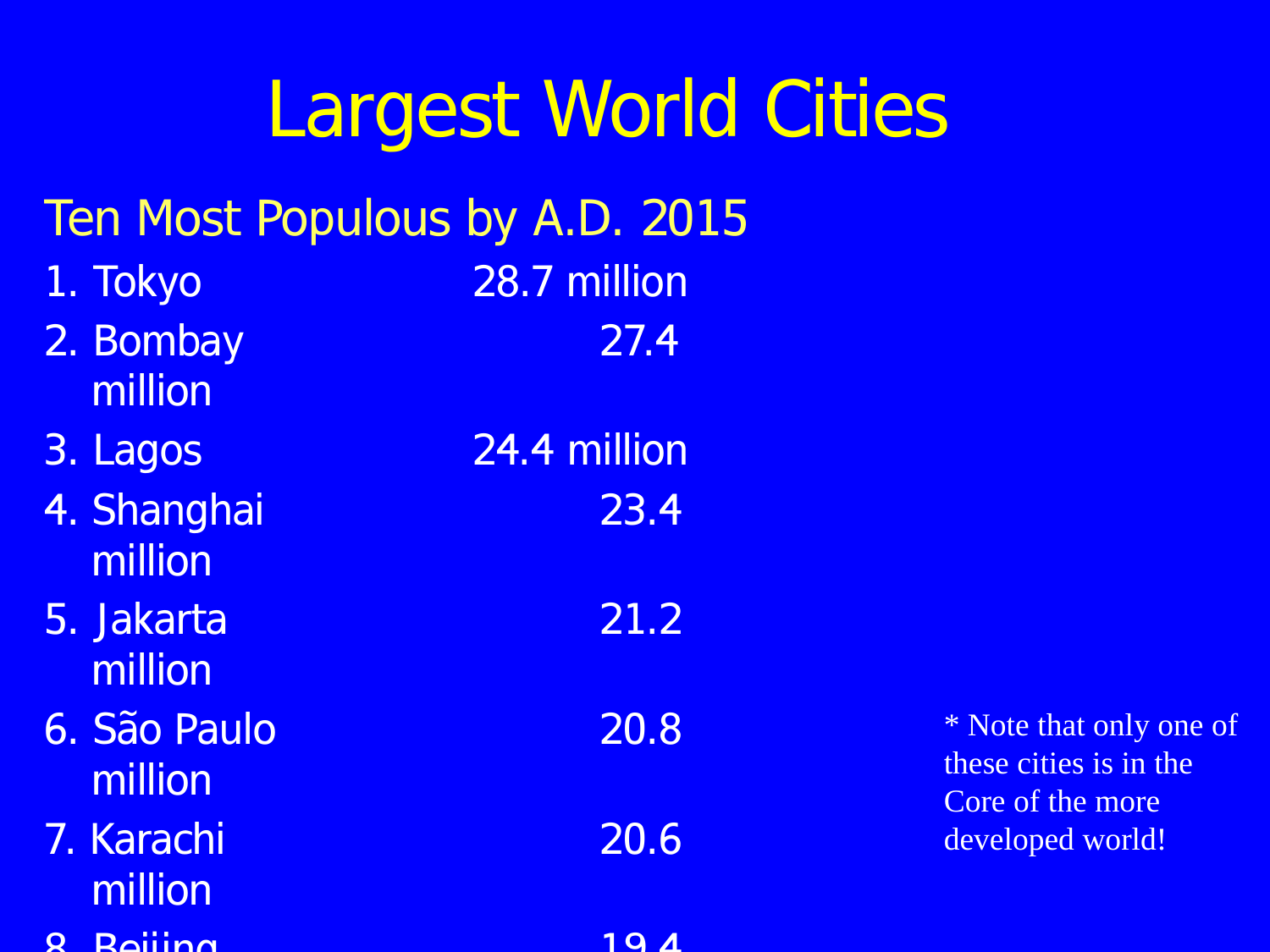

# Largest World Cities
Ten Most Populous by A.D. 2015
1. Tokyo 			28.7 million
2. Bombay 			27.4 million
3. Lagos 			24.4 million
4. Shanghai 			23.4 million
5. Jakarta 			21.2 million
6. São Paulo 			20.8 million
7. Karachi 			20.6 million
8. Beijing 			19.4 million
9. Dhaka, Bangladesh 	19.0 million
10. México City 		18.8 million

Source: U.N., 2001
* Note that only one of these cities is in the Core of the more developed world!